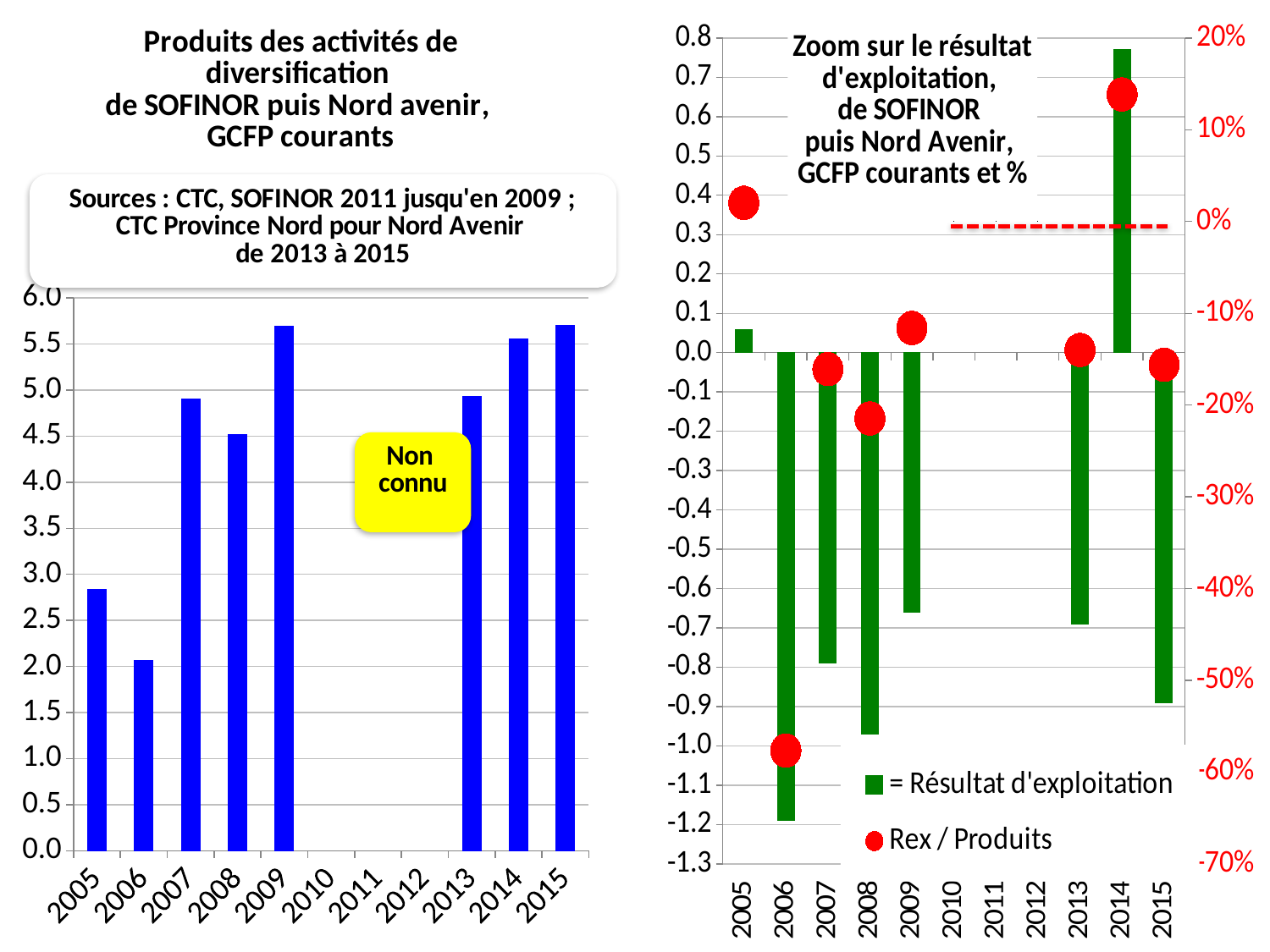

### Chart: Zoom sur le résultat d'exploitation,
de SOFINOR
puis Nord Avenir,
GCFP courants et %

| Category | = Résultat d'exploitation | Rex / Produits |
|---|---|---|
| 2005.0 | 0.058 | 0.0204225352112676 |
| 2006.0 | -1.19 | -0.576550387596899 |
| 2007.0 | -0.789 | -0.160823481451284 |
| 2008.0 | -0.97 | -0.21464925868555 |
| 2009.0 | -0.66 | -0.115992970123023 |
| 2010.0 | None | 0.0 |
| 2011.0 | None | 0.0 |
| 2012.0 | None | 0.0 |
| 2013.0 | -0.69 | -0.139959432048682 |
| 2014.0 | 0.77 | 0.138489208633094 |
| 2015.0 | -0.89 | -0.156140350877193 |

### Chart: Produits des activités de diversification
de SOFINOR puis Nord avenir,
GCFP courants

| Category | Produits  |
|---|---|
| 2005.0 | 2.84 |
| 2006.0 | 2.064 |
| 2007.0 | 4.906 |
| 2008.0 | 4.519 |
| 2009.0 | 5.689999999999999 |
| 2010.0 | None |
| 2011.0 | None |
| 2012.0 | None |
| 2013.0 | 4.93 |
| 2014.0 | 5.56 |
| 2015.0 | 5.7 |

### Chart: Résultat d'exploitation,
de SOFINOR puis Nord Avenir,
GCFP courants

| Category | = Résultat d'exploitation |
|---|---|
| 2005.0 | 0.058 |
| 2006.0 | -1.19 |
| 2007.0 | -0.789 |
| 2008.0 | -0.97 |
| 2009.0 | -0.66 |
| 2010.0 | None |
| 2011.0 | None |
| 2012.0 | None |
| 2013.0 | -0.69 |
| 2014.0 | 0.77 |
| 2015.0 | -0.89 |